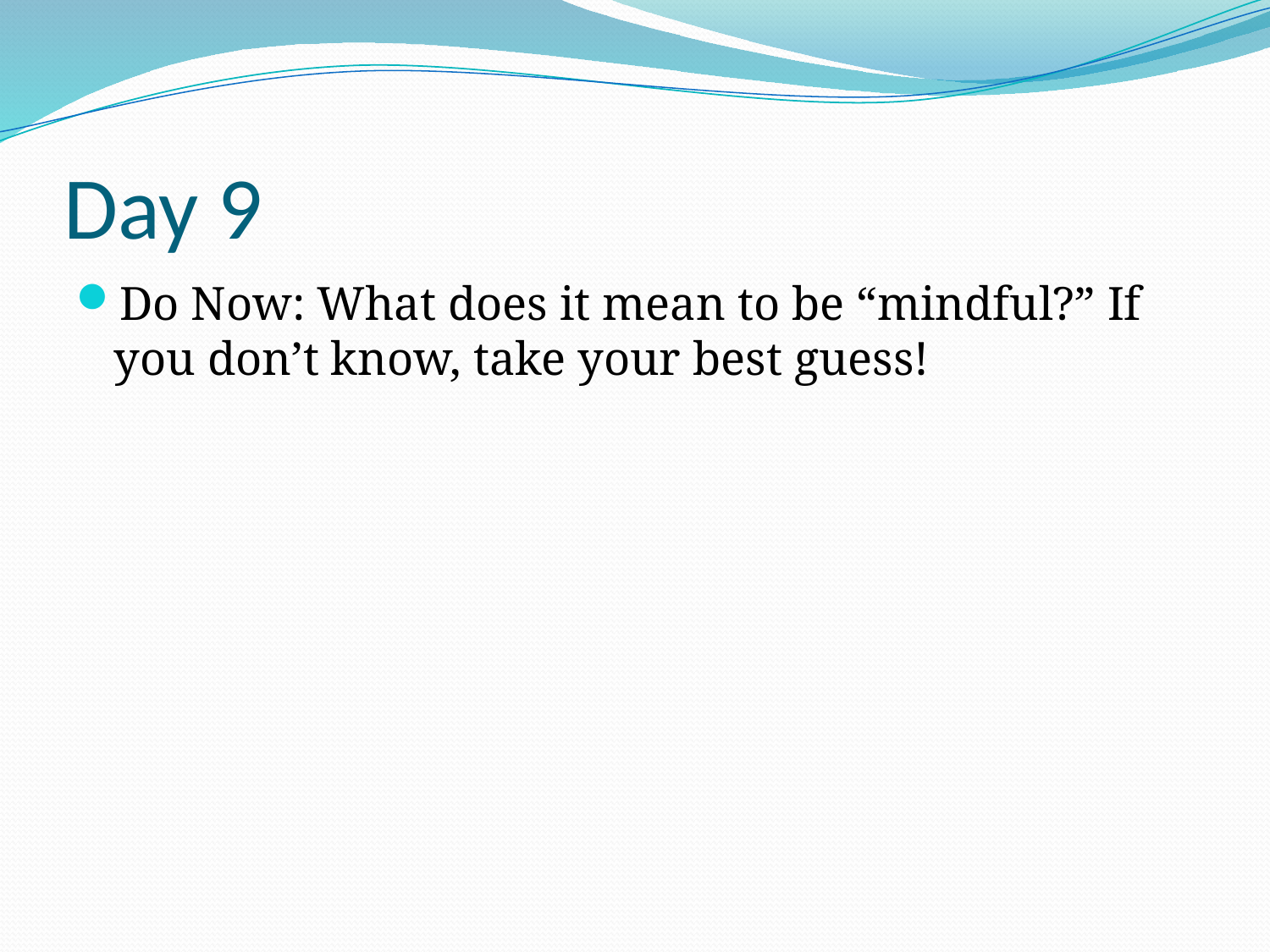

# Day 9
Do Now: What does it mean to be “mindful?” If you don’t know, take your best guess!